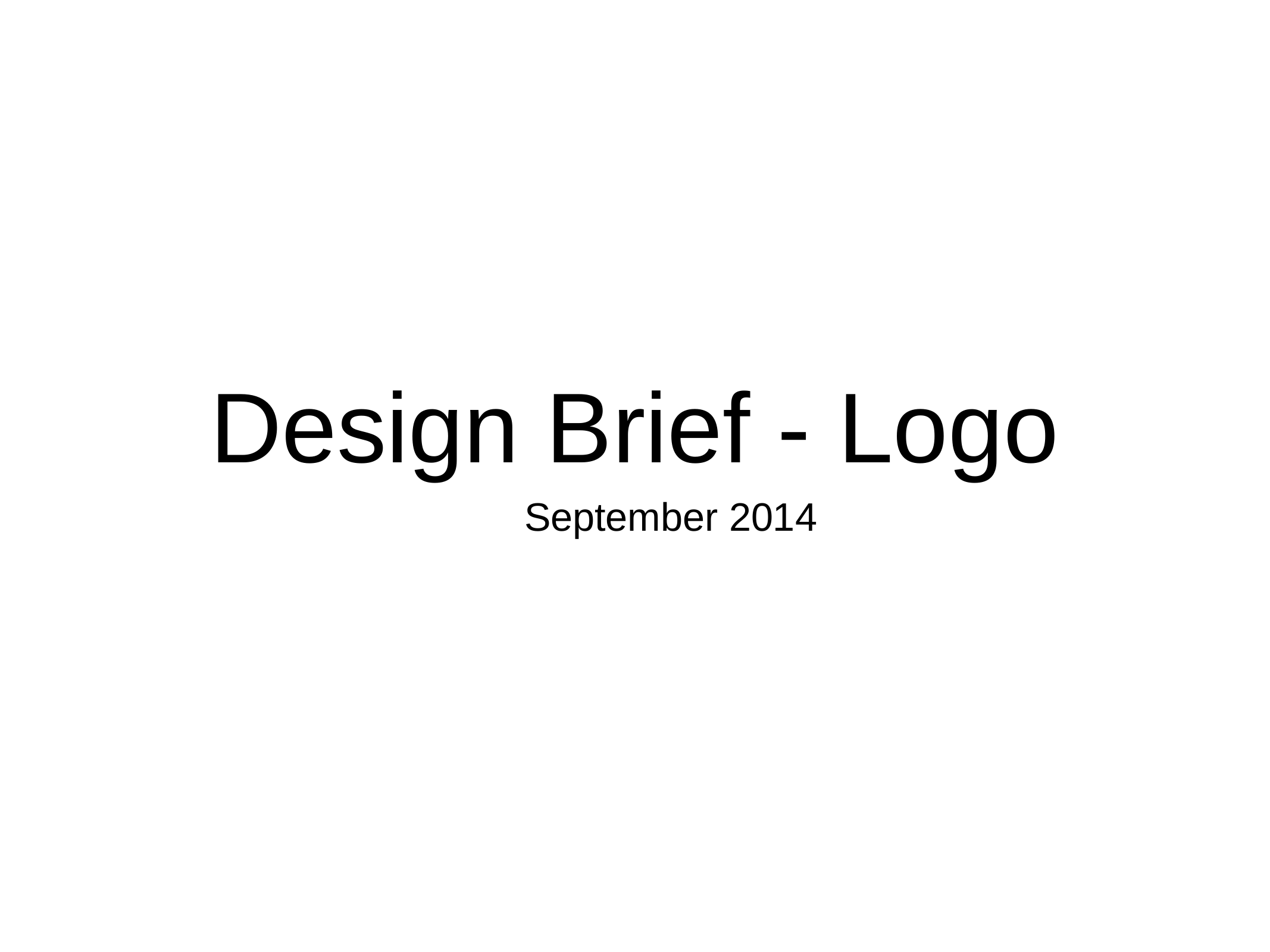

# Design Brief - Logo
September 2014